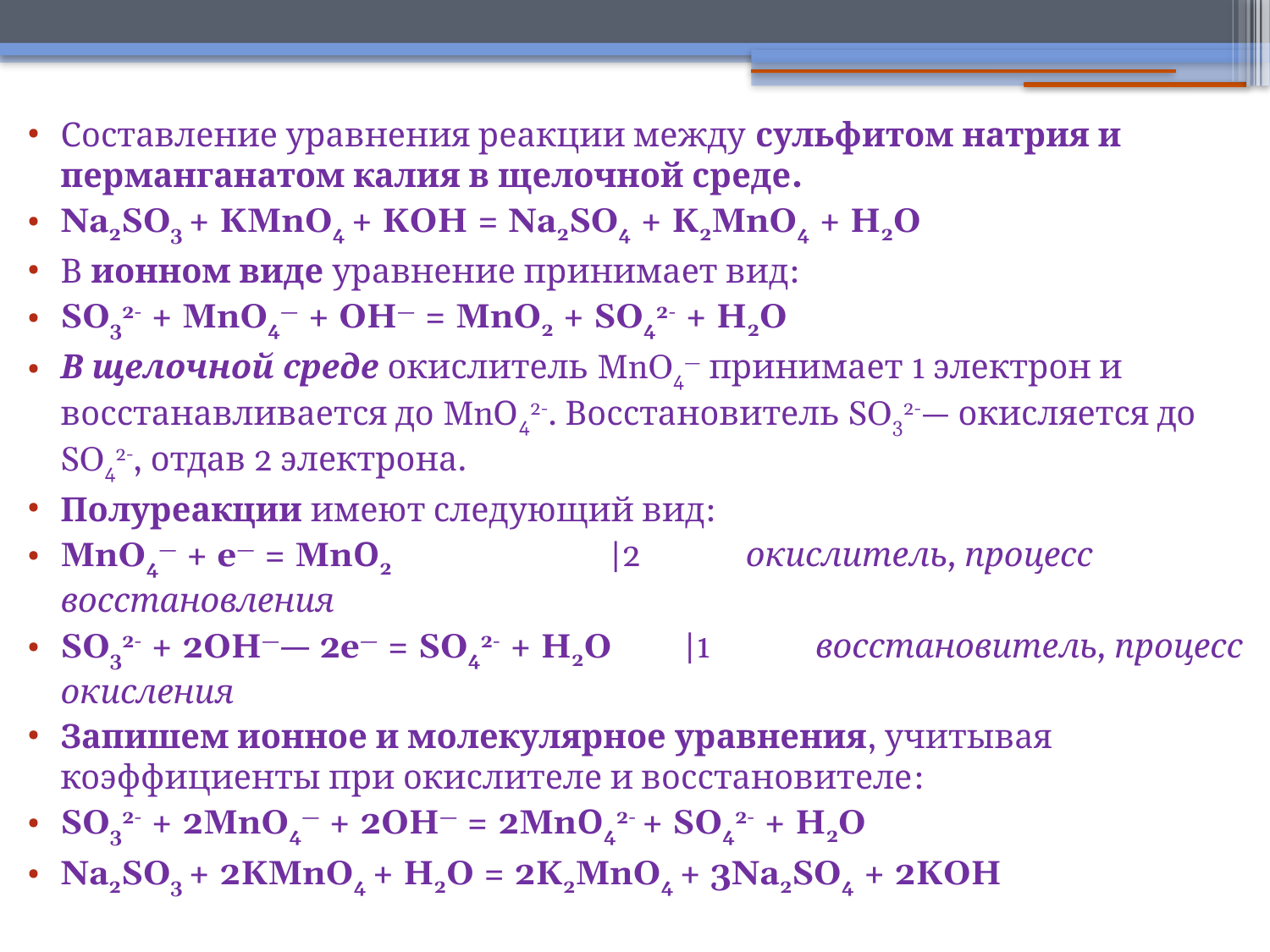

Составление уравнения реакции между сульфитом натрия и перманганатом калия в щелочной среде.
Na2SO3 + KMnO4 + KOH = Na2SO4 + K2MnO4 + H2O
В ионном виде уравнение принимает вид:
SO32- + MnO4— + OH— = MnO2 + SO42- + H2O
В щелочной среде окислитель MnO4— принимает 1 электрон и восстанавливается до MnО42-. Восстановитель SO32-— окисляется до SO42-, отдав 2 электрона.
Полуреакции имеют следующий вид:
MnO4— + e— = MnО2                                           |2             окислитель, процесс восстановления
SO32- + 2OH—— 2e— = SO42- + H2O         |1             восстановитель, процесс окисления
Запишем ионное и молекулярное уравнения, учитывая коэффициенты при окислителе и восстановителе:
SO32- + 2MnO4— + 2OH— = 2MnО42- + SO42- + H2O
Na2SO3 + 2KMnO4 + H2O = 2K2MnO4 + 3Na2SO4 + 2KOH